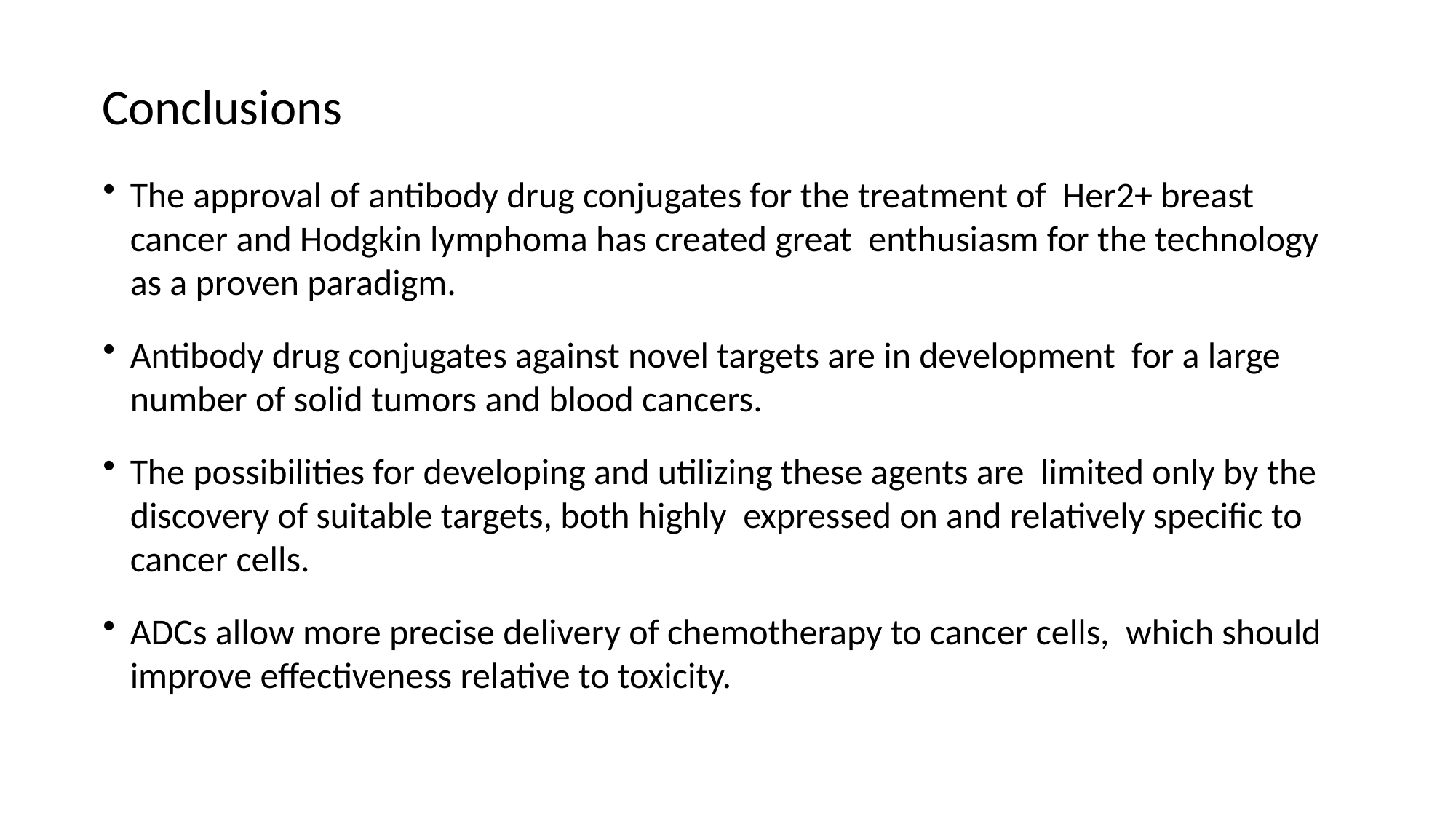

# Conclusions
The approval of antibody drug conjugates for the treatment of  Her2+ breast cancer and Hodgkin lymphoma has created great  enthusiasm for the technology as a proven paradigm.
Antibody drug conjugates against novel targets are in development  for a large number of solid tumors and blood cancers.
The possibilities for developing and utilizing these agents are  limited only by the discovery of suitable targets, both highly  expressed on and relatively specific to cancer cells.
ADCs allow more precise delivery of chemotherapy to cancer cells,  which should improve effectiveness relative to toxicity.